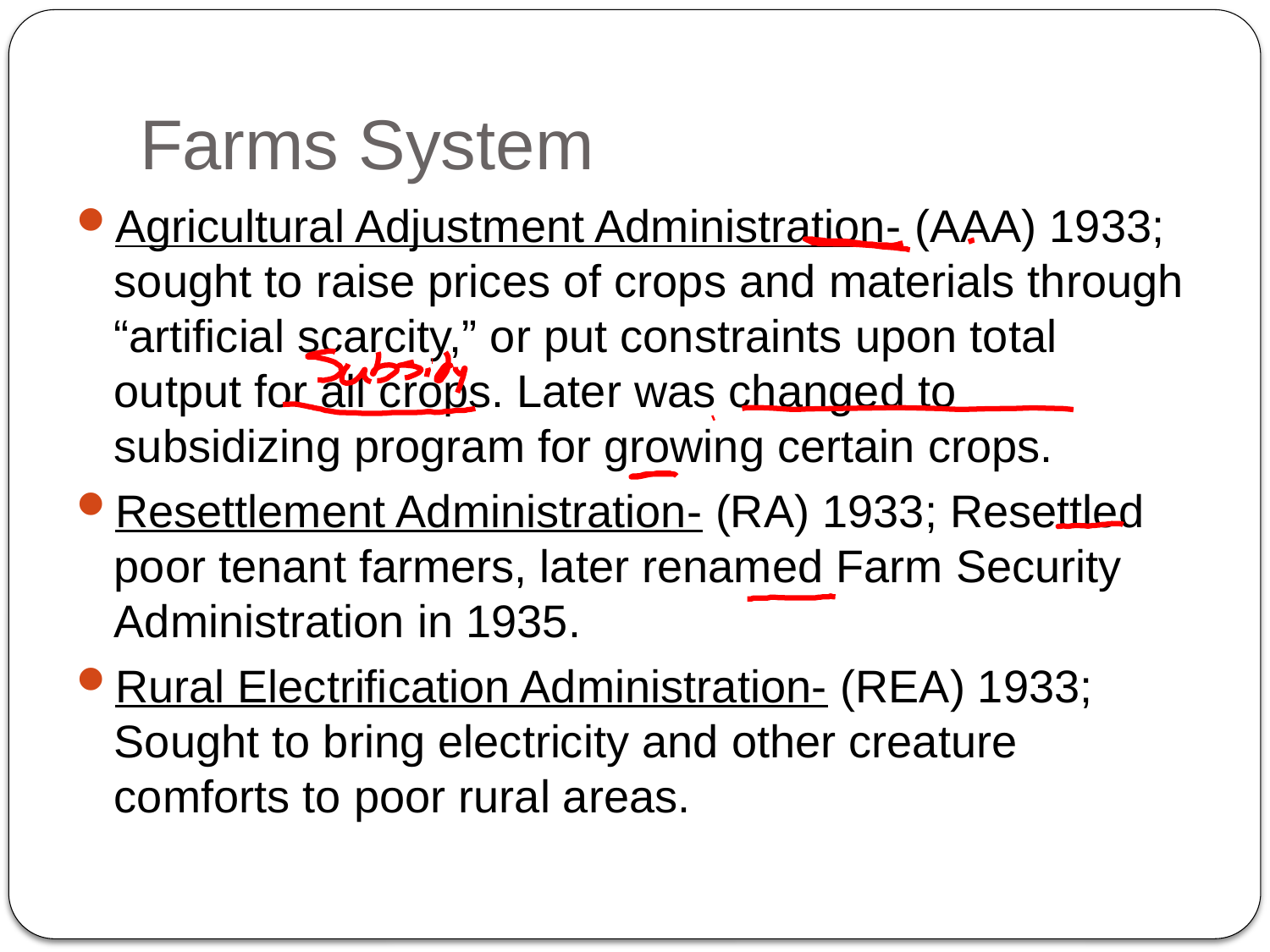

# Farms System
Agricultural Adjustment Administration- (AAA) 1933; sought to raise prices of crops and materials through “artificial scarcity,” or put constraints upon total output for all crops. Later was changed to subsidizing program for growing certain crops.
Resettlement Administration- (RA) 1933; Resettled poor tenant farmers, later renamed Farm Security Administration in 1935.
Rural Electrification Administration- (REA) 1933; Sought to bring electricity and other creature comforts to poor rural areas.